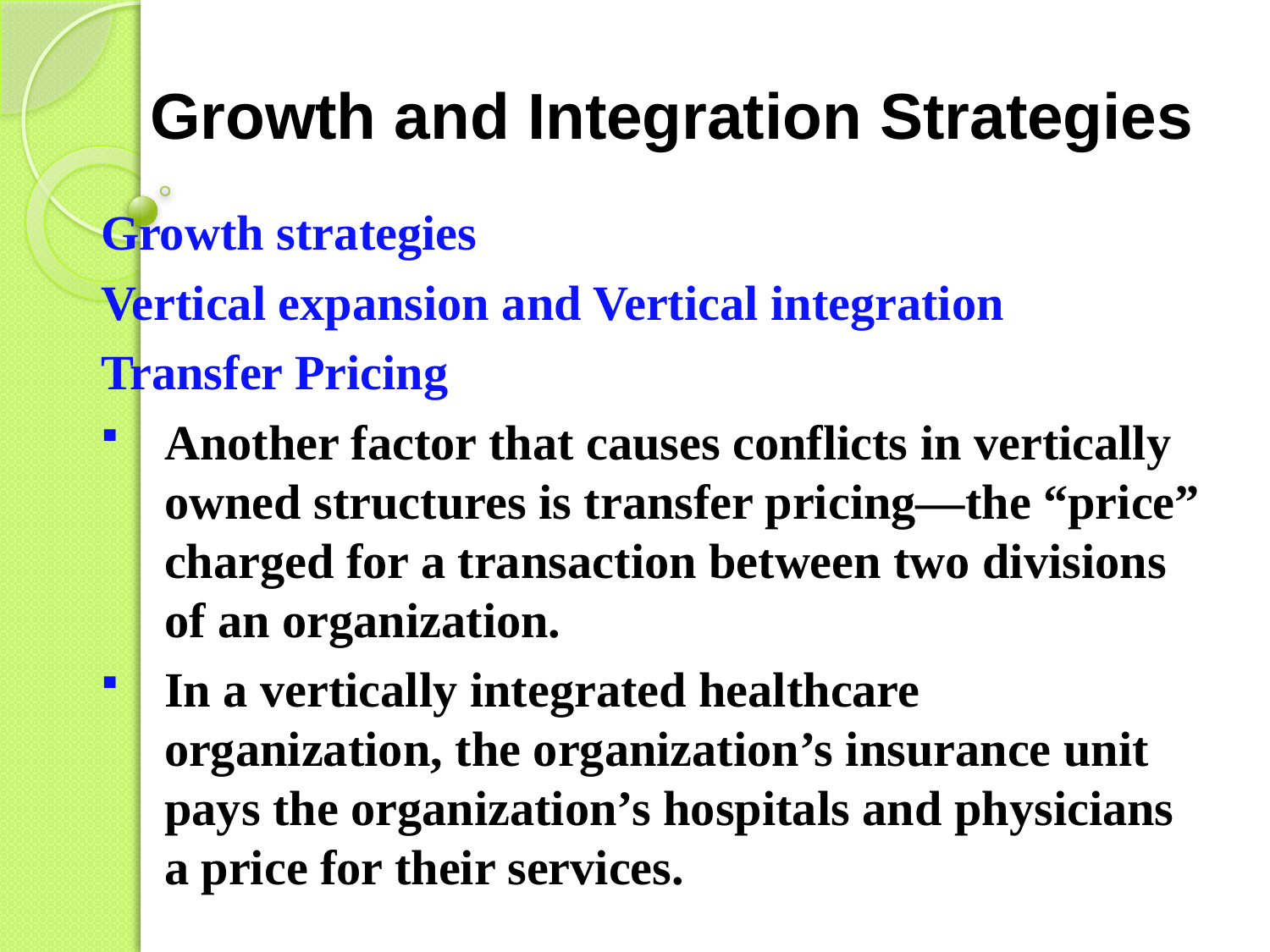

# Growth and Integration Strategies
Growth strategies
Vertical expansion and Vertical integration
Transfer Pricing
Another factor that causes conflicts in vertically owned structures is transfer pricing—the “price” charged for a transaction between two divisions of an organization.
In a vertically integrated healthcare organization, the organization’s insurance unit pays the organization’s hospitals and physicians a price for their services.